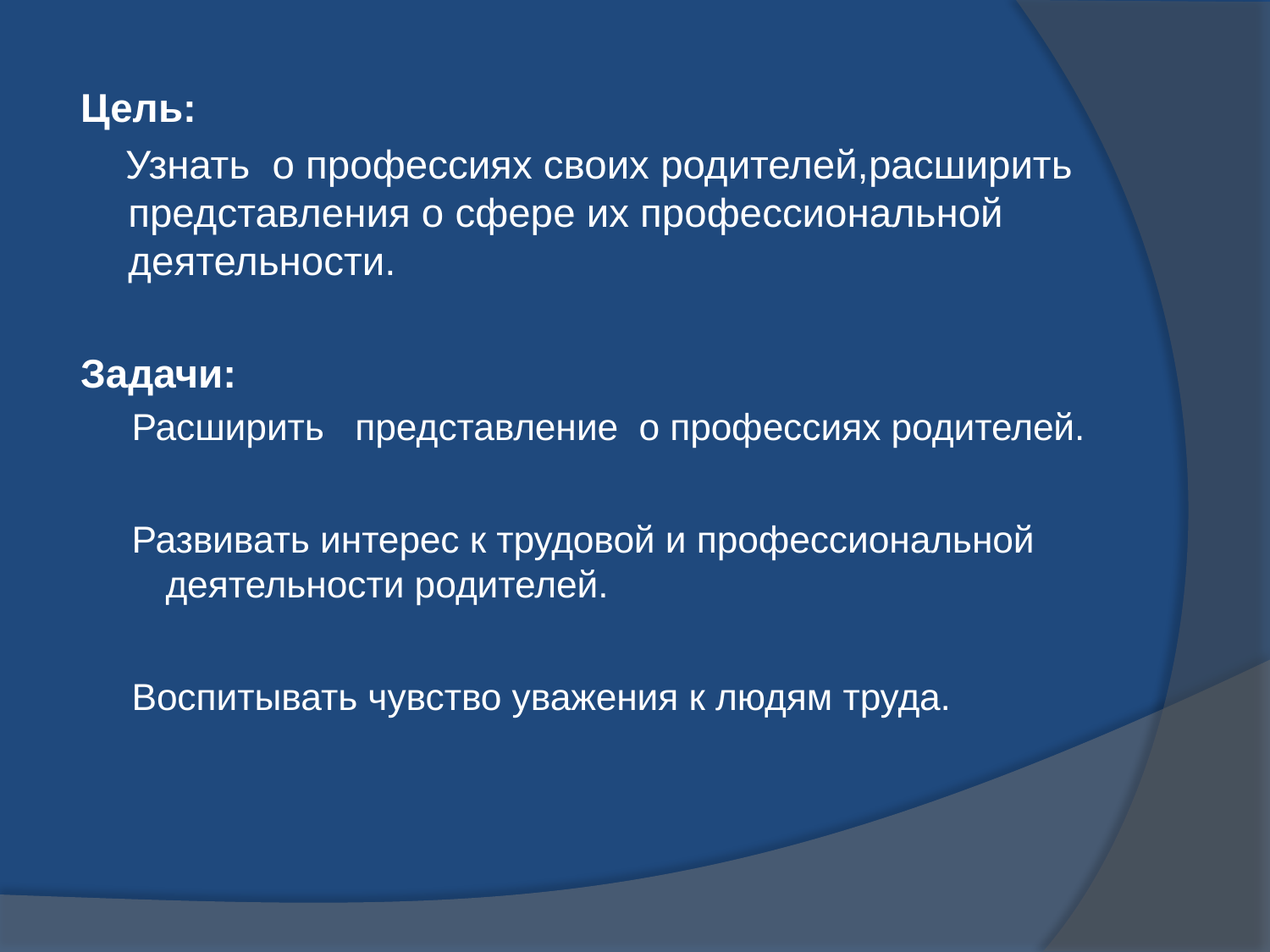

Цель:
    Узнать  о профессиях своих родителей,расширить представления о сфере их профессиональной деятельности.

Задачи:
Расширить   представление  о профессиях родителей.

Развивать интерес к трудовой и профессиональной деятельности родителей.

Воспитывать чувство уважения к людям труда.